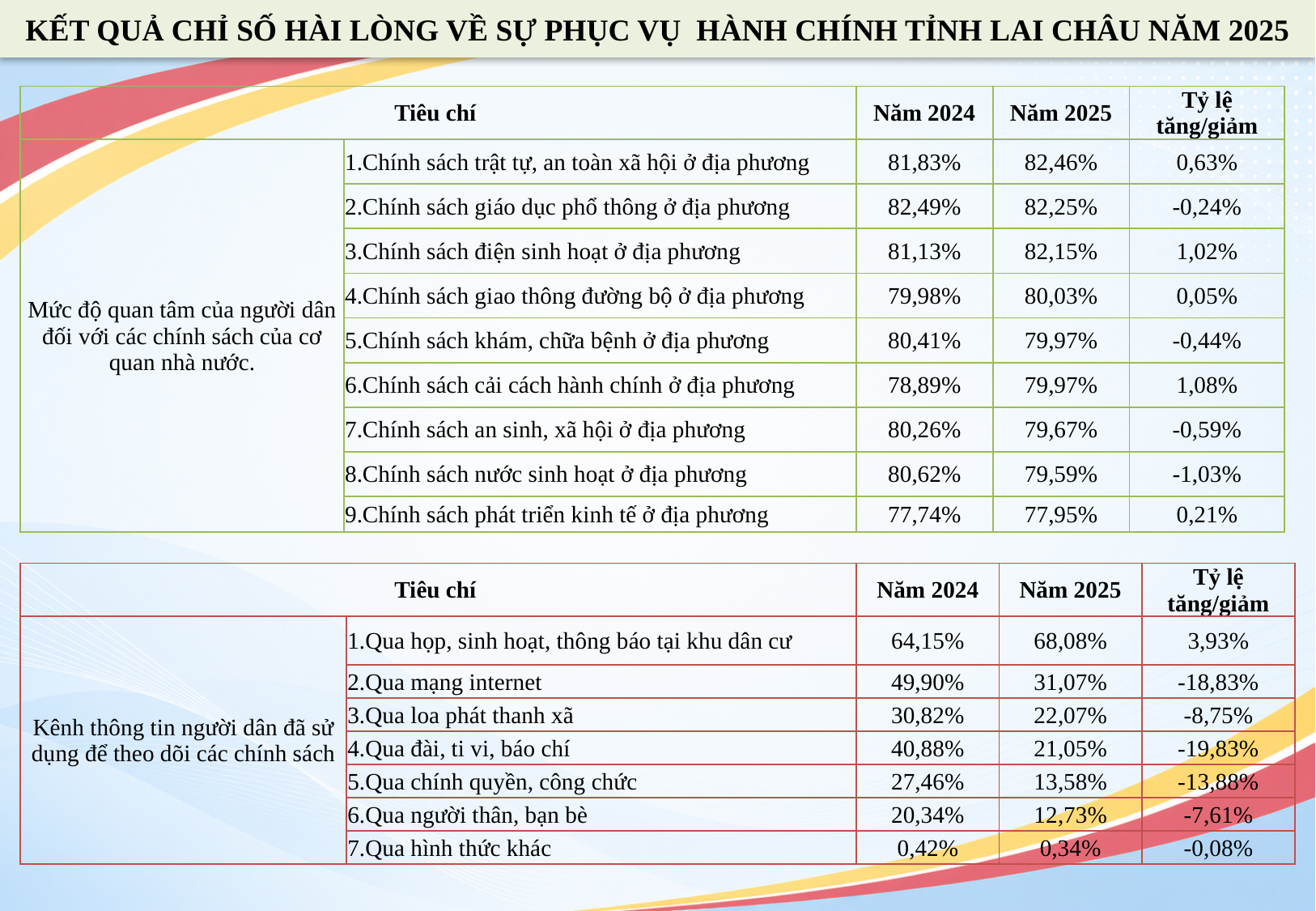

# KẾT QUẢ CHỈ SỐ HÀI LÒNG VỀ SỰ PHỤC VỤ  HÀNH CHÍNH TỈNH LAI CHÂU NĂM 2025
| Tiêu chí |  | Năm 2024 | Năm 2025 | Tỷ lệ tăng/giảm |
| --- | --- | --- | --- | --- |
| Mức độ quan tâm của người dân đối với các chính sách của cơ quan nhà nước. | 1.Chính sách trật tự, an toàn xã hội ở địa phương | 81,83% | 82,46% | 0,63% |
|  | 2.Chính sách giáo dục phổ thông ở địa phương | 82,49% | 82,25% | -0,24% |
|  | 3.Chính sách điện sinh hoạt ở địa phương | 81,13% | 82,15% | 1,02% |
|  | 4.Chính sách giao thông đường bộ ở địa phương | 79,98% | 80,03% | 0,05% |
|  | 5.Chính sách khám, chữa bệnh ở địa phương | 80,41% | 79,97% | -0,44% |
|  | 6.Chính sách cải cách hành chính ở địa phương | 78,89% | 79,97% | 1,08% |
|  | 7.Chính sách an sinh, xã hội ở địa phương | 80,26% | 79,67% | -0,59% |
|  | 8.Chính sách nước sinh hoạt ở địa phương | 80,62% | 79,59% | -1,03% |
|  | 9.Chính sách phát triển kinh tế ở địa phương | 77,74% | 77,95% | 0,21% |
| Tiêu chí |  | Năm 2024 | Năm 2025 | Tỷ lệ tăng/giảm |
| --- | --- | --- | --- | --- |
| Kênh thông tin người dân đã sử dụng để theo dõi các chính sách | 1.Qua họp, sinh hoạt, thông báo tại khu dân cư | 64,15% | 68,08% | 3,93% |
|  | 2.Qua mạng internet | 49,90% | 31,07% | -18,83% |
|  | 3.Qua loa phát thanh xã | 30,82% | 22,07% | -8,75% |
|  | 4.Qua đài, ti vi, báo chí | 40,88% | 21,05% | -19,83% |
|  | 5.Qua chính quyền, công chức | 27,46% | 13,58% | -13,88% |
|  | 6.Qua người thân, bạn bè | 20,34% | 12,73% | -7,61% |
|  | 7.Qua hình thức khác | 0,42% | 0,34% | -0,08% |